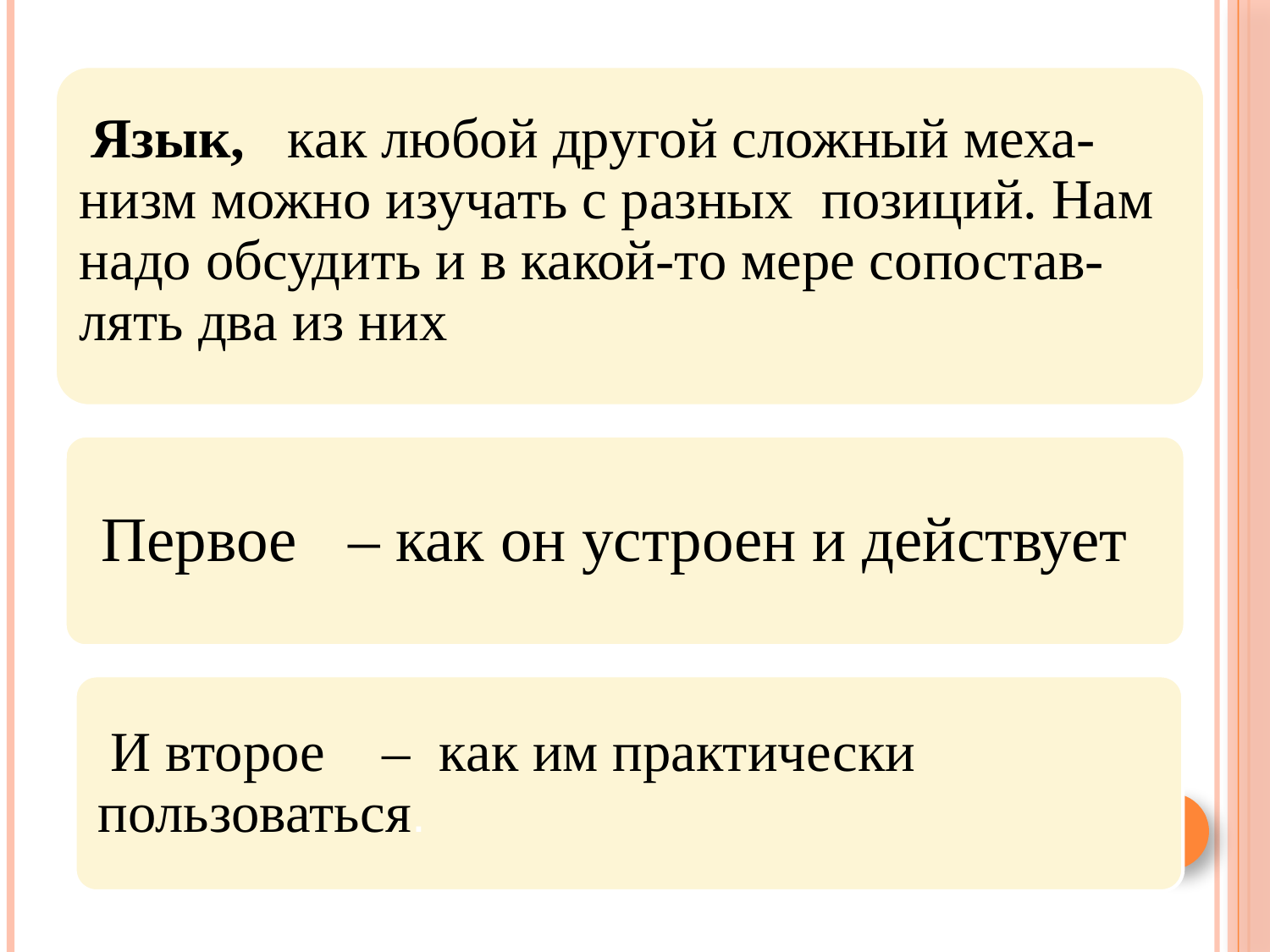

Язык,   как любой другой сложный меха-низм можно изучать с разных  позиций. Нам надо обсудить и в какой-то мере сопостав-лять два из них

 Первое   – как он устроен и действует

 И второе    –  как им практически пользоваться.